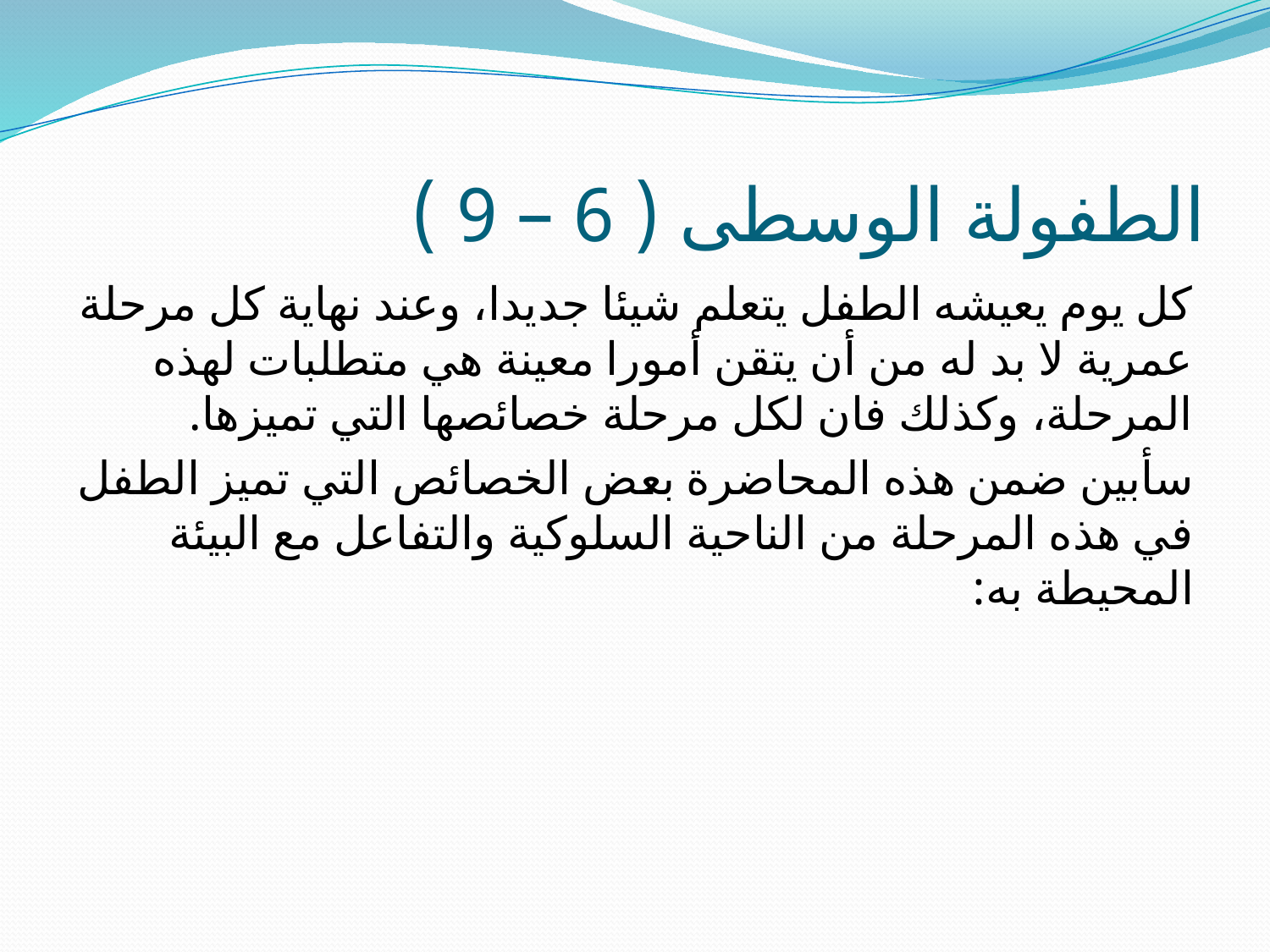

# الطفولة الوسطى ( 6 – 9 )
كل يوم يعيشه الطفل يتعلم شيئا جديدا، وعند نهاية كل مرحلة عمرية لا بد له من أن يتقن أمورا معينة هي متطلبات لهذه المرحلة، وكذلك فان لكل مرحلة خصائصها التي تميزها.
سأبين ضمن هذه المحاضرة بعض الخصائص التي تميز الطفل في هذه المرحلة من الناحية السلوكية والتفاعل مع البيئة المحيطة به: